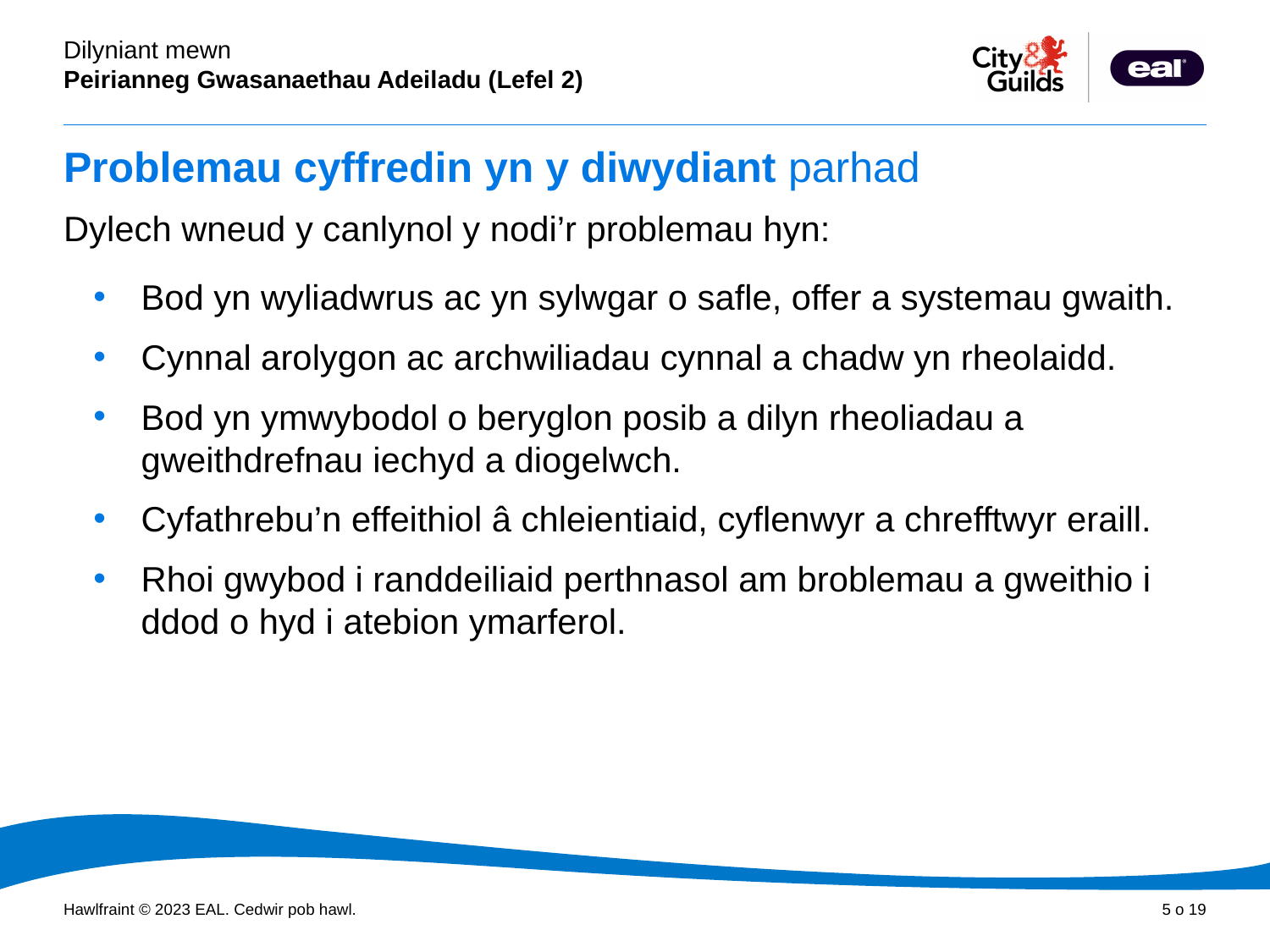

# Problemau cyffredin yn y diwydiant parhad
Dylech wneud y canlynol y nodi’r problemau hyn:
Bod yn wyliadwrus ac yn sylwgar o safle, offer a systemau gwaith.
Cynnal arolygon ac archwiliadau cynnal a chadw yn rheolaidd.
Bod yn ymwybodol o beryglon posib a dilyn rheoliadau a gweithdrefnau iechyd a diogelwch.
Cyfathrebu’n effeithiol â chleientiaid, cyflenwyr a chrefftwyr eraill.
Rhoi gwybod i randdeiliaid perthnasol am broblemau a gweithio i ddod o hyd i atebion ymarferol.